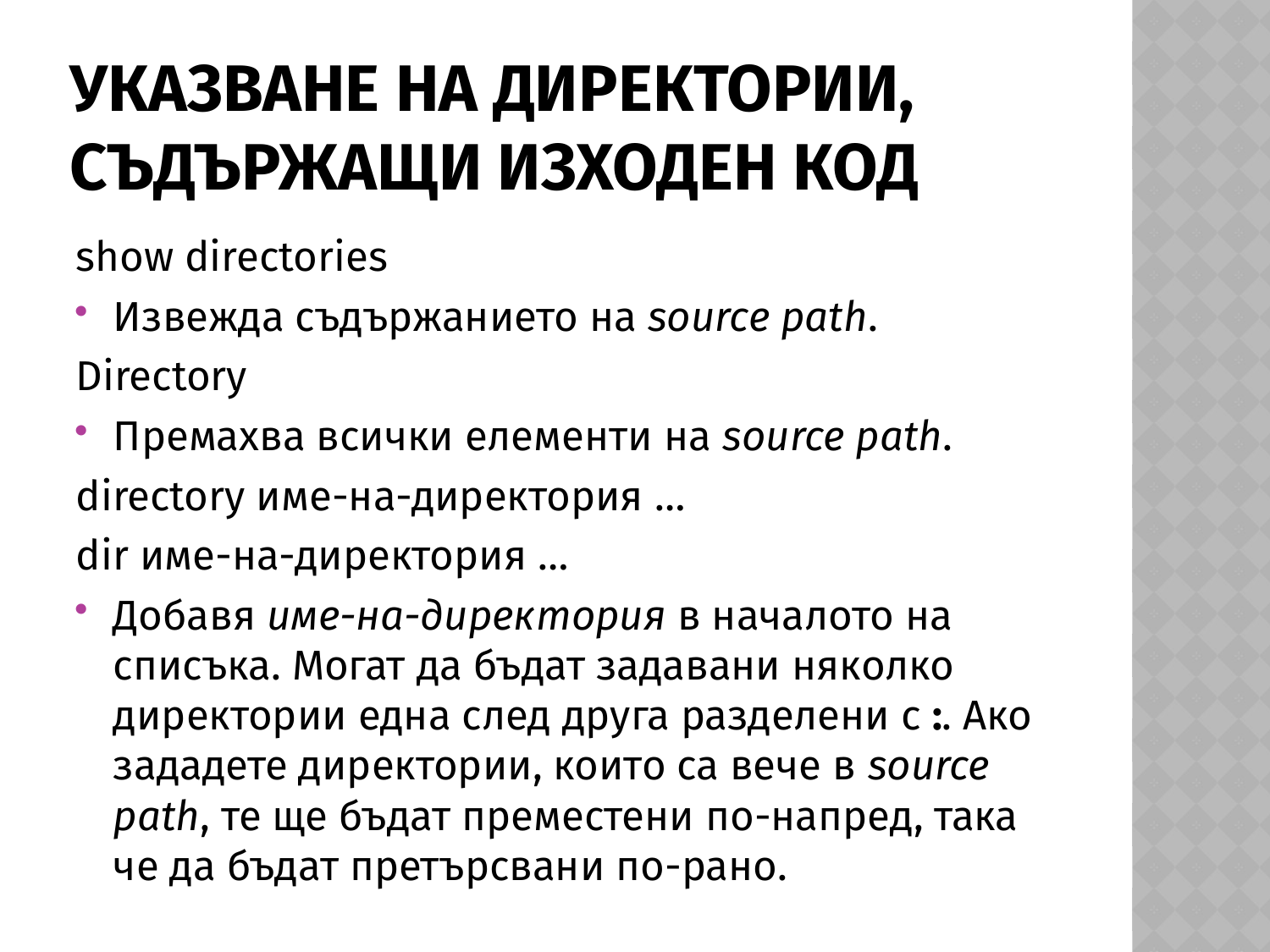

# Указване на директории, съдържащи изходен код
show directories
Извежда съдържанието на source path.
Directory
Премахва всички елементи на source path.
directory име-на-директория …
dir име-на-директория …
Добавя име-на-директория в началото на списъка. Могат да бъдат задавани няколко директории една след друга разделени с :. Ако зададете директории, които са вече в source path, те ще бъдат преместени по-напред, така че да бъдат претърсвани по-рано.